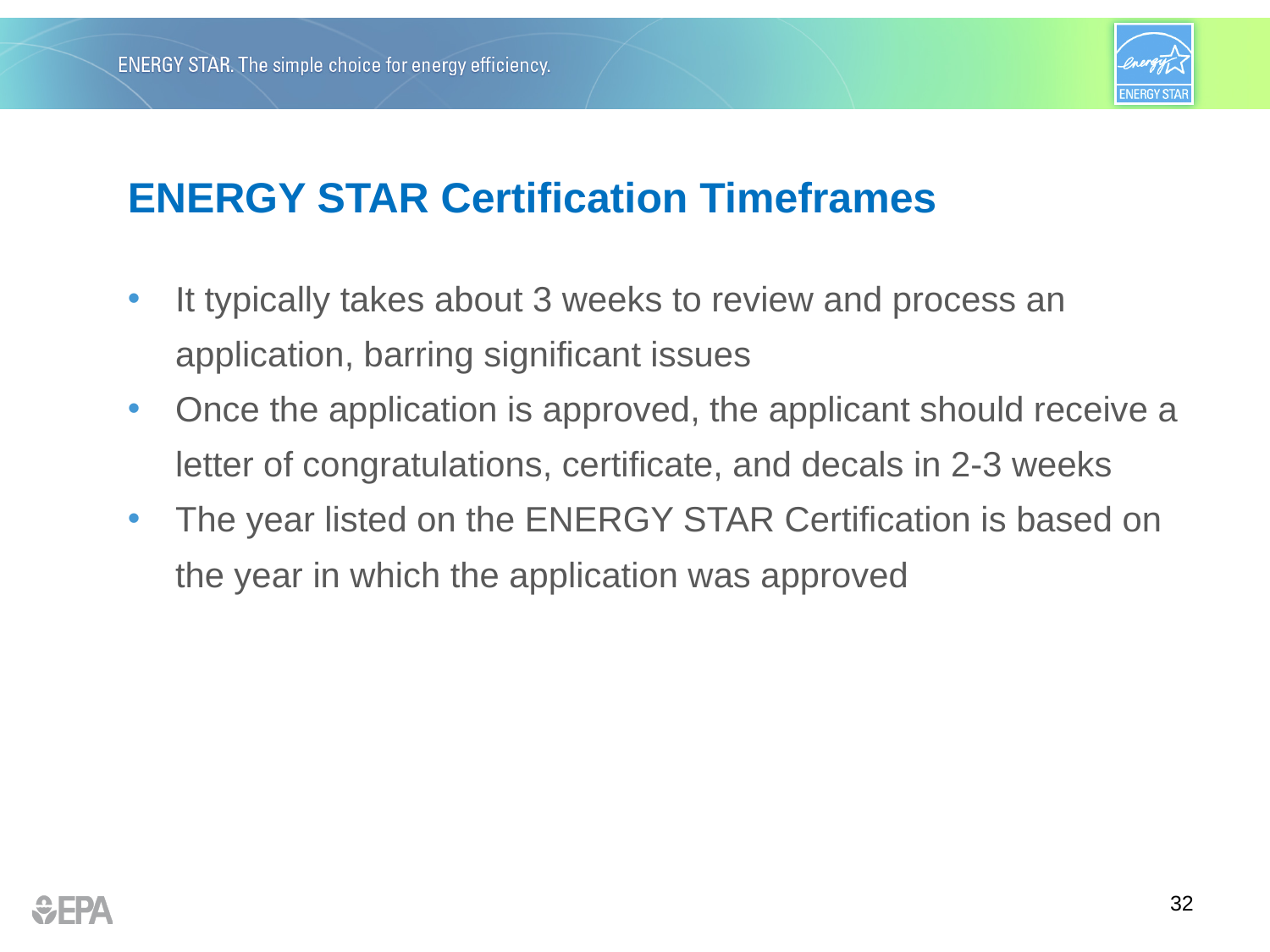

# ENERGY STAR Certification Timeframes
It typically takes about 3 weeks to review and process an application, barring significant issues
Once the application is approved, the applicant should receive a letter of congratulations, certificate, and decals in 2-3 weeks
The year listed on the ENERGY STAR Certification is based on the year in which the application was approved
32